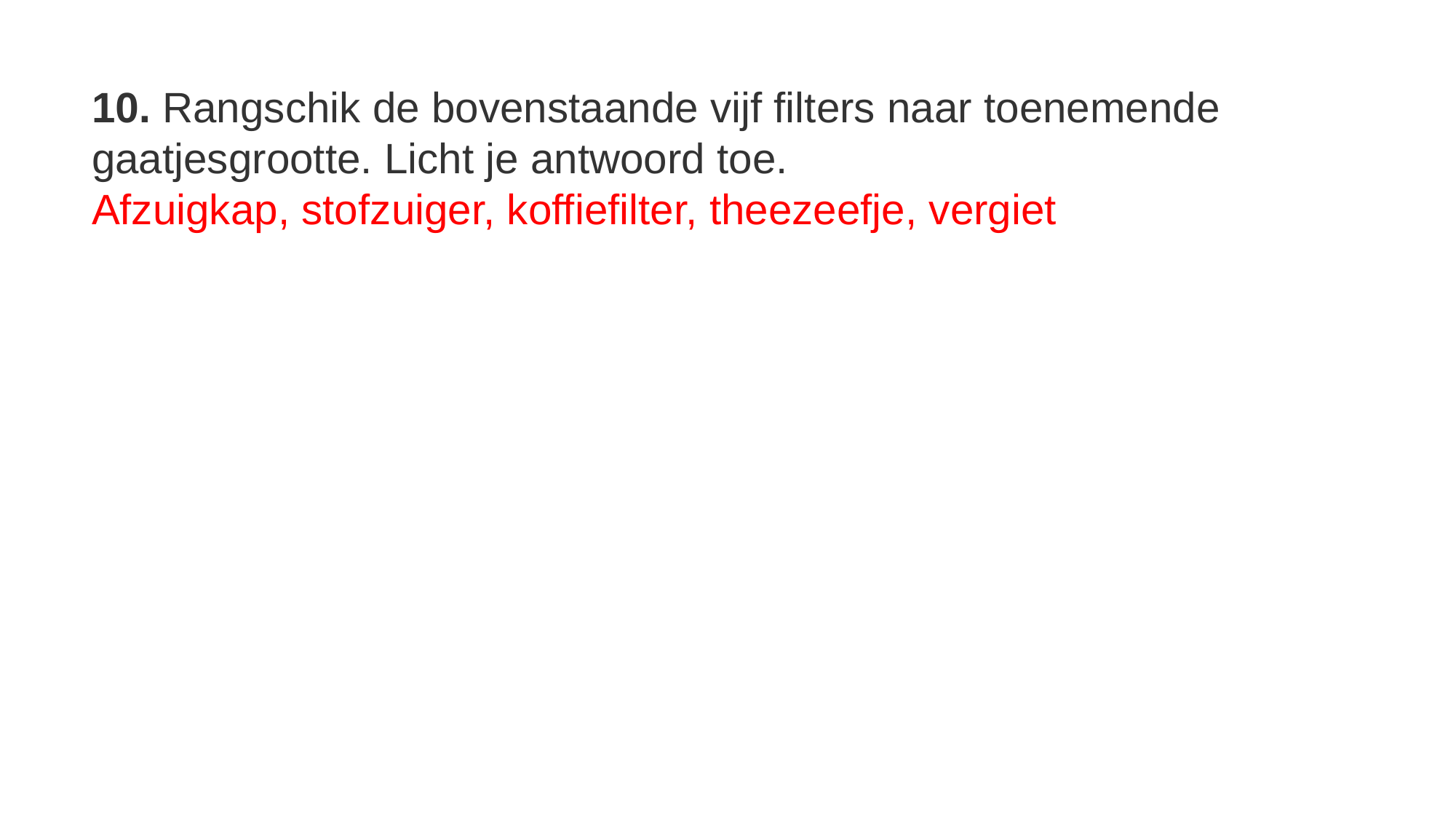

10. Rangschik de bovenstaande vijf filters naar toenemende gaatjesgrootte. Licht je antwoord toe.
Afzuigkap, stofzuiger, koffiefilter, theezeefje, vergiet